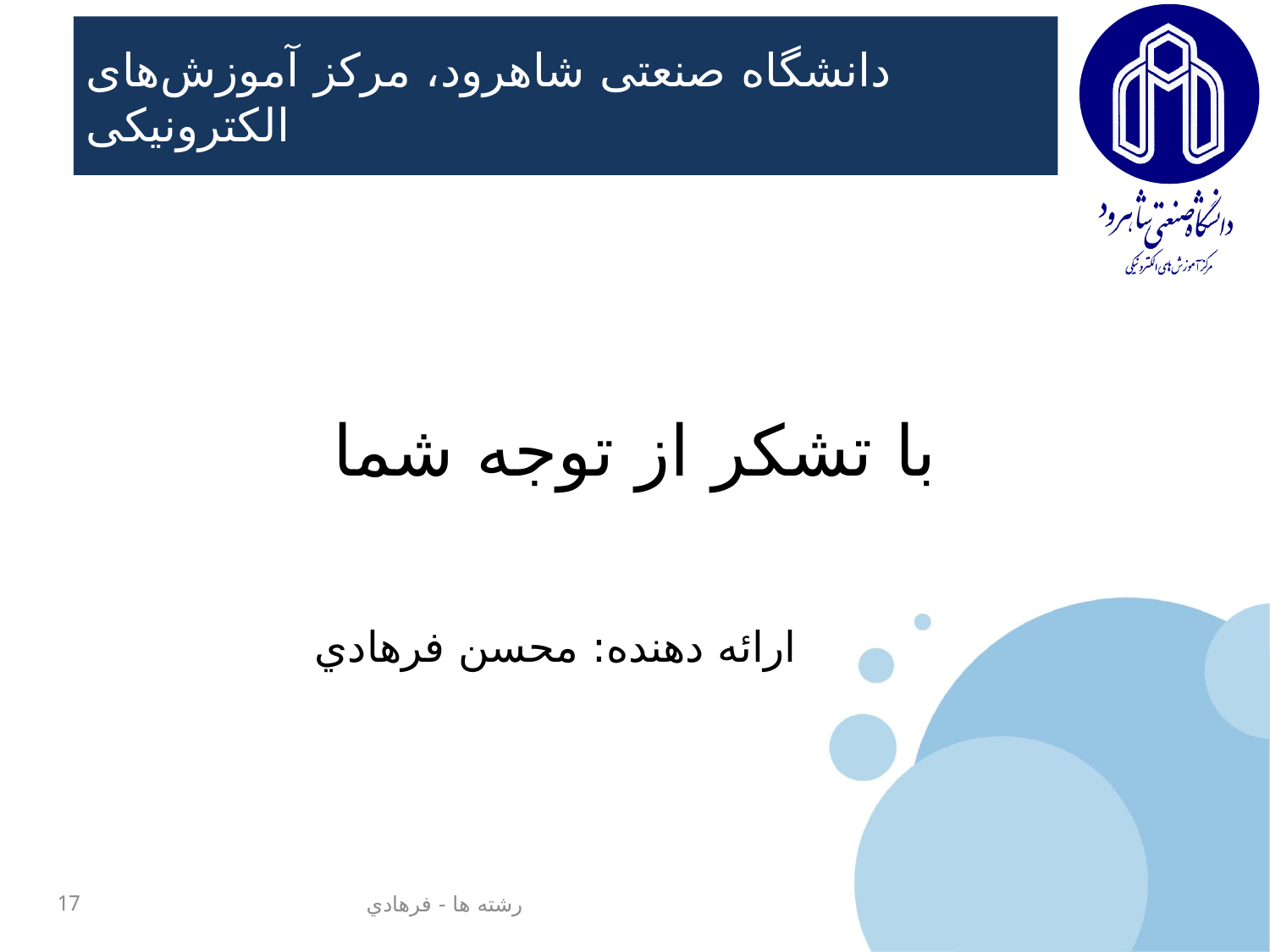

ارائه دهنده: محسن فرهادي

17
رشته ها - فرهادي